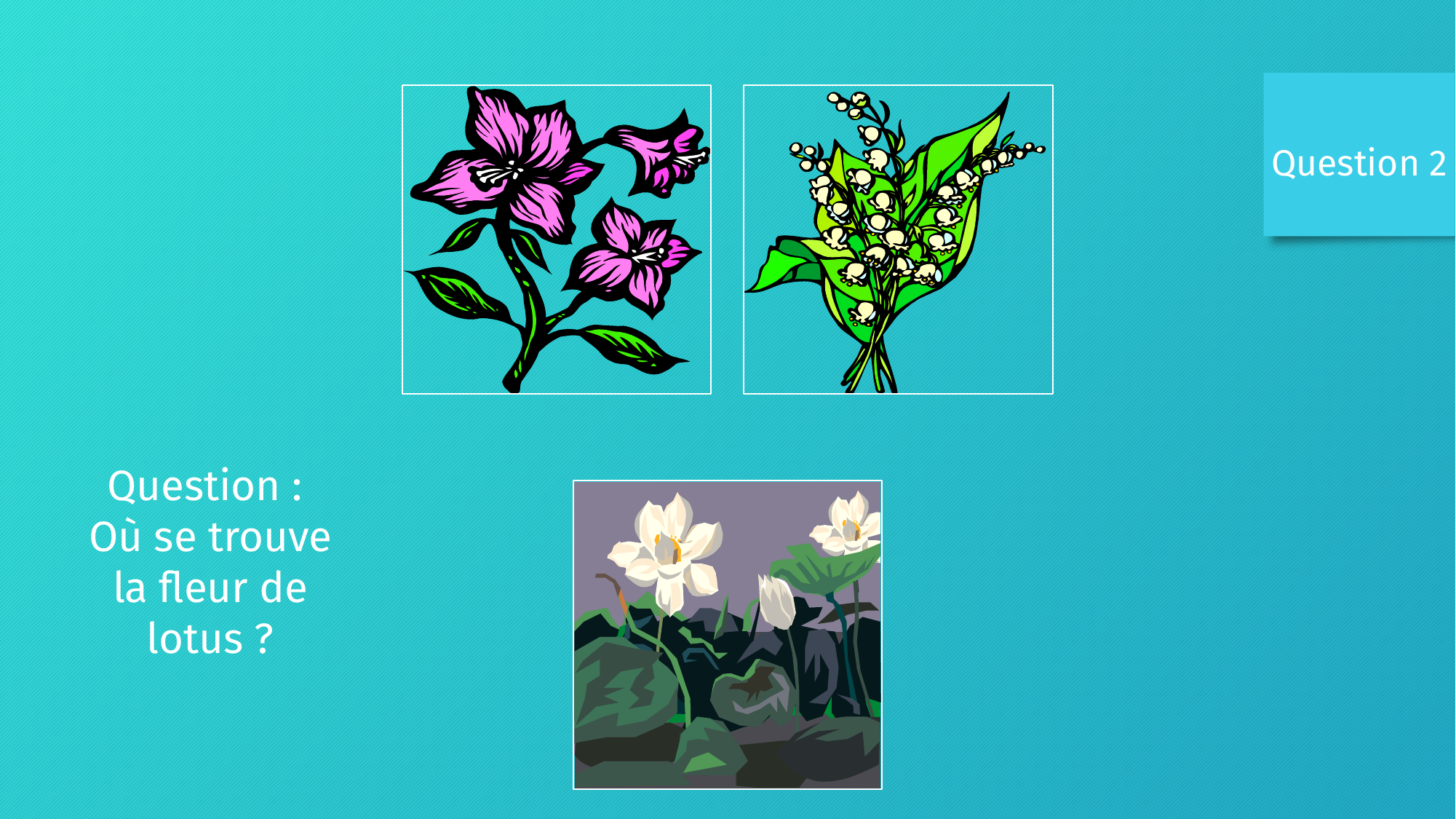

Question 2
Question :
Où se trouve la fleur de lotus ?